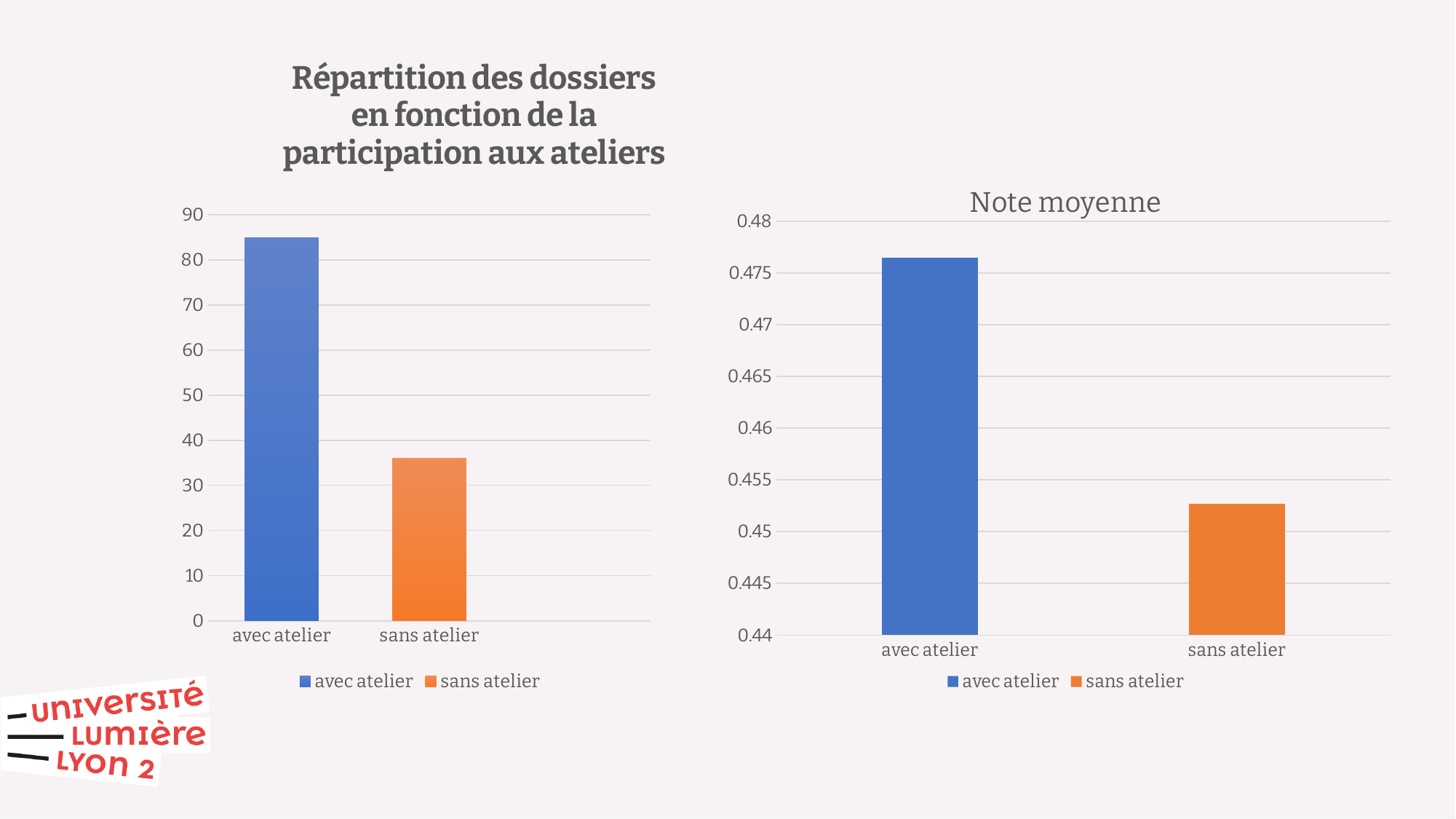

### Chart: Répartition des dossiers en fonction de la participation aux ateliers

| Category | Dossiers |
|---|---|
| avec atelier | 85.0 |
| sans atelier | 36.0 |

### Chart:

| Category | Note moyenne |
|---|---|
| avec atelier | 0.4765 |
| sans atelier | 0.4527 |